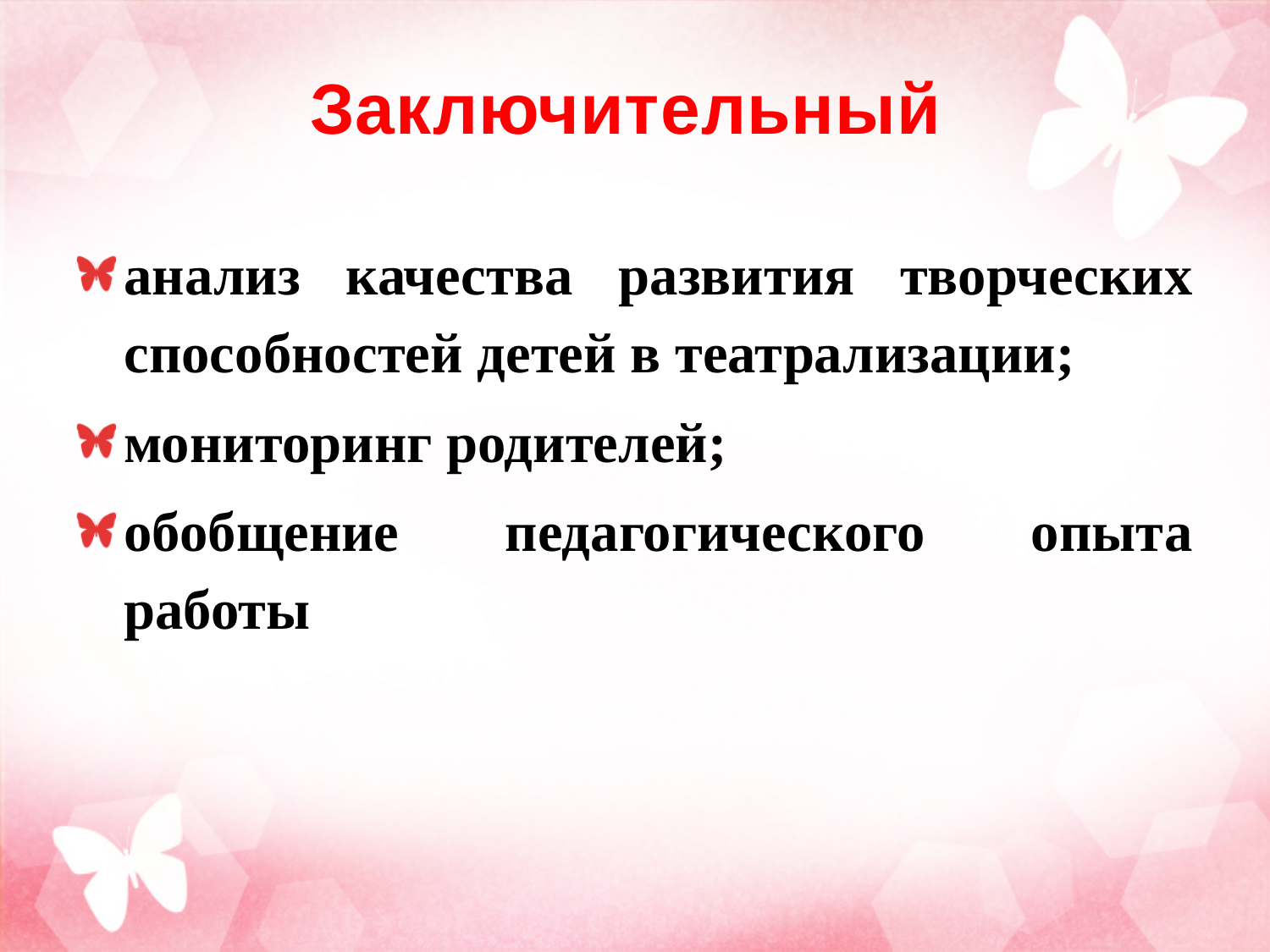

# Заключительный
анализ качества развития творческих способностей детей в театрализации;
мониторинг родителей;
обобщение педагогического опыта работы